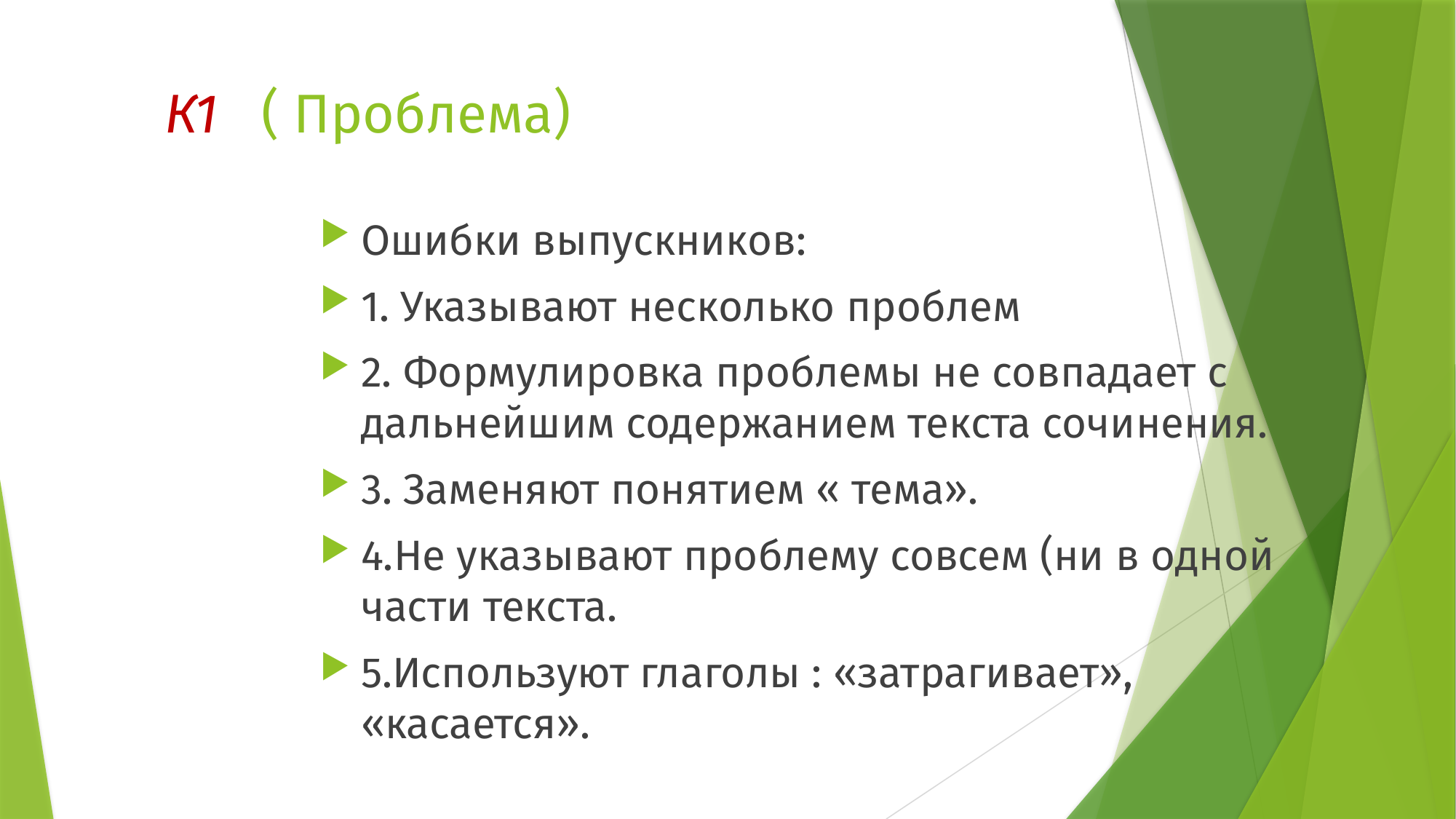

# К1   ( Проблема)
Ошибки выпускников:
1. Указывают несколько проблем
2. Формулировка проблемы не совпадает с дальнейшим содержанием текста сочинения.
3. Заменяют понятием « тема».
4.Не указывают проблему совсем (ни в одной части текста.
5.Используют глаголы : «затрагивает», «касается».